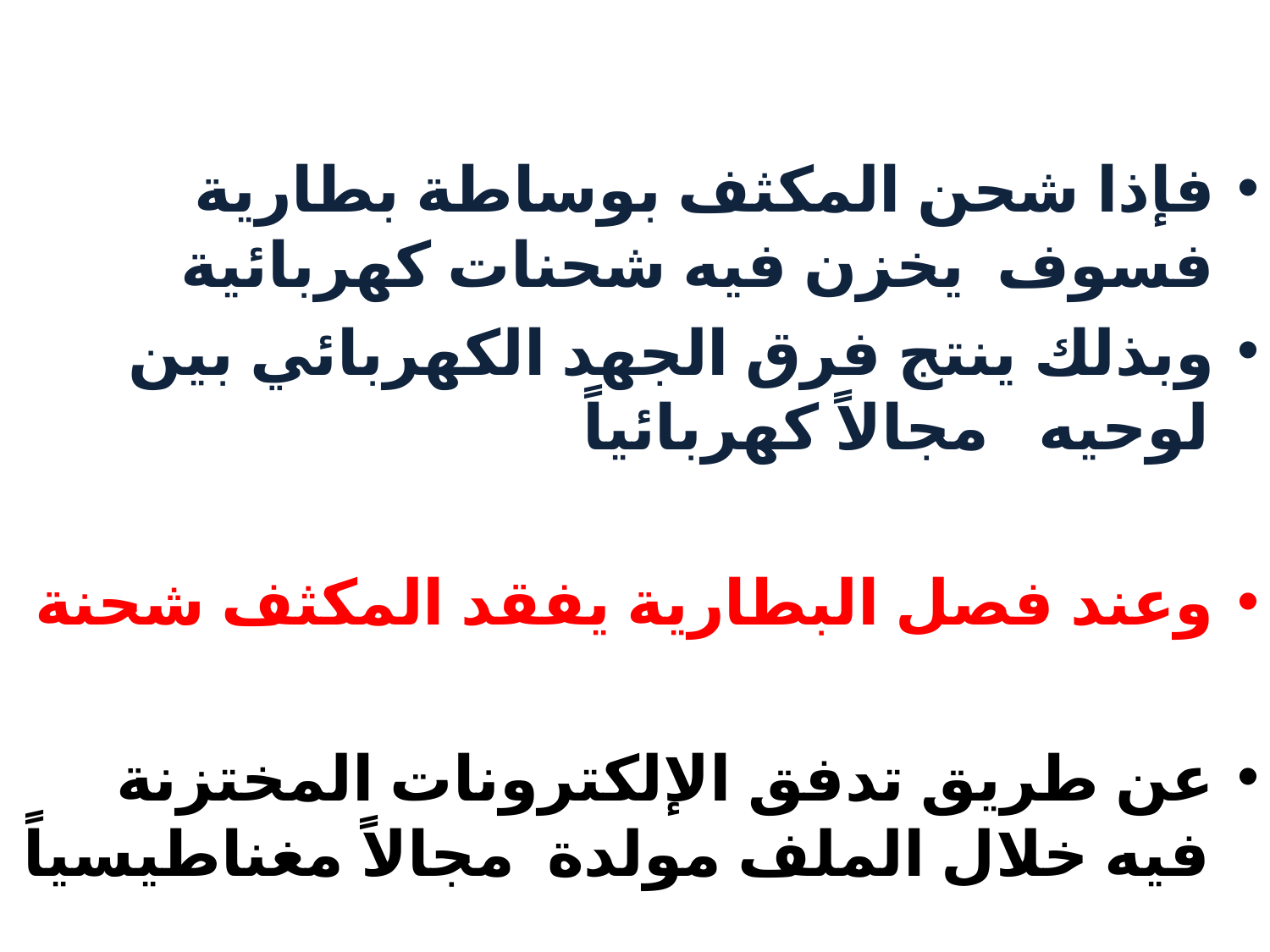

فإذا شحن المكثف بوساطة بطارية فسوف  يخزن فيه شحنات كهربائية
وبذلك ينتج فرق الجهد الكهربائي بين لوحيه   مجالاً كهربائياً

وعند فصل البطارية يفقد المكثف شحنة

عن طريق تدفق الإلكترونات المختزنة فيه خلال الملف مولدة  مجالاً مغناطيسياً